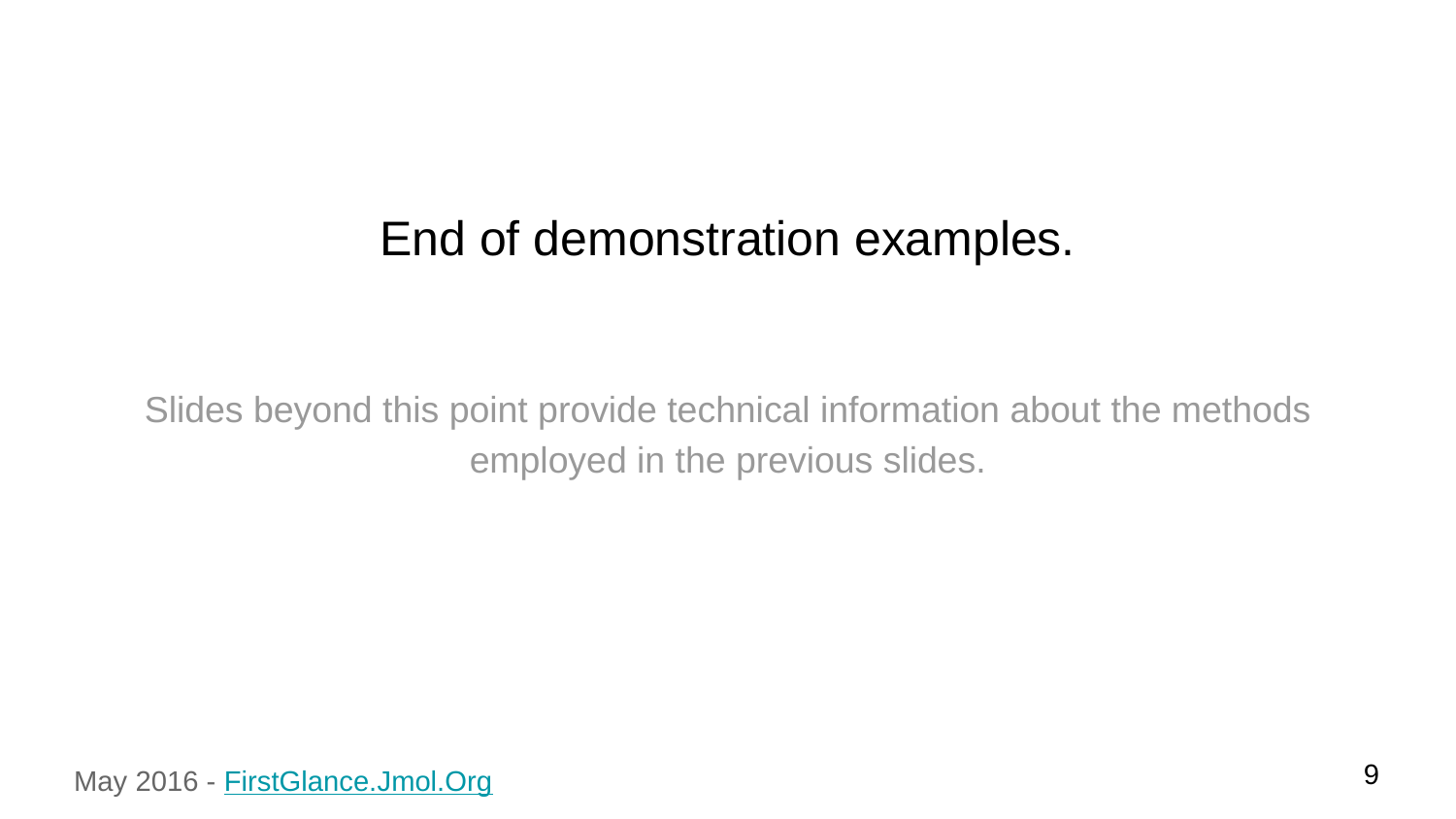

End of demonstration examples.

Slides beyond this point provide technical information about the methods employed in the previous slides.
9